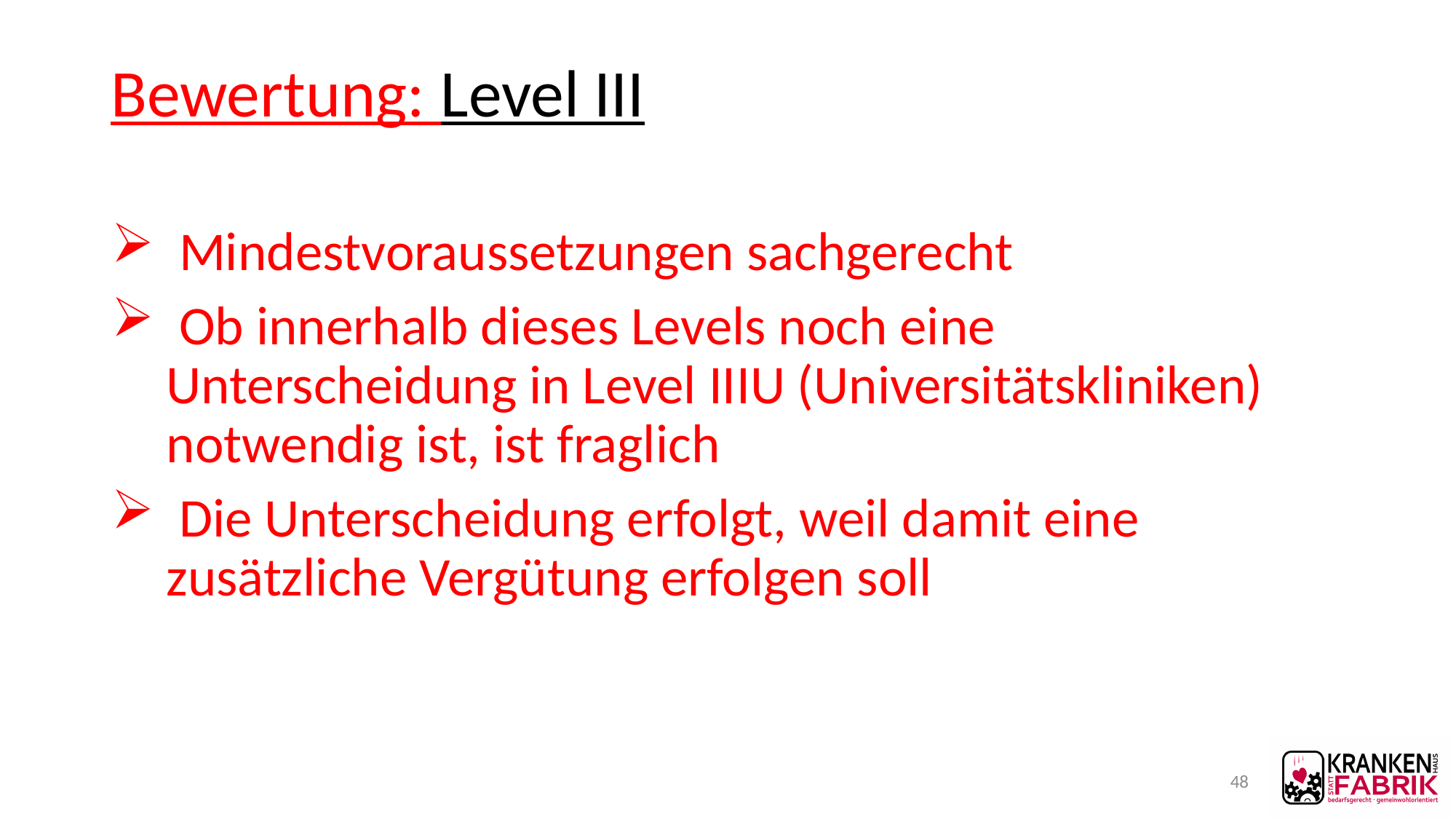

# Bewertung: Level III
 Mindestvoraussetzungen sachgerecht
 Ob innerhalb dieses Levels noch eine Unterscheidung in Level IIIU (Universitätskliniken) notwendig ist, ist fraglich
 Die Unterscheidung erfolgt, weil damit eine zusätzliche Vergütung erfolgen soll
48